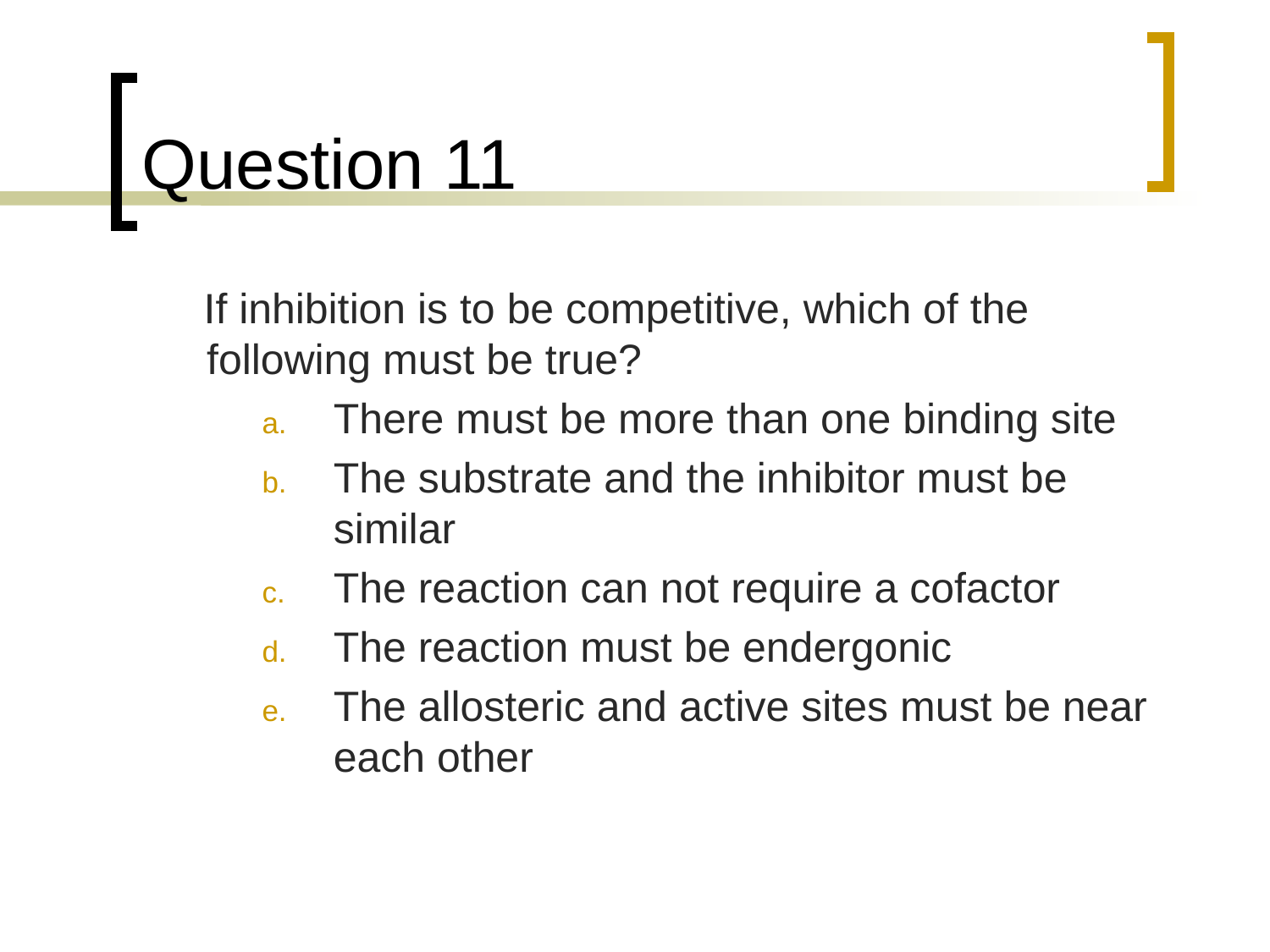

# Question 11
     If inhibition is to be competitive, which of the following must be true?
There must be more than one binding site
The substrate and the inhibitor must be similar
The reaction can not require a cofactor
The reaction must be endergonic
The allosteric and active sites must be near each other